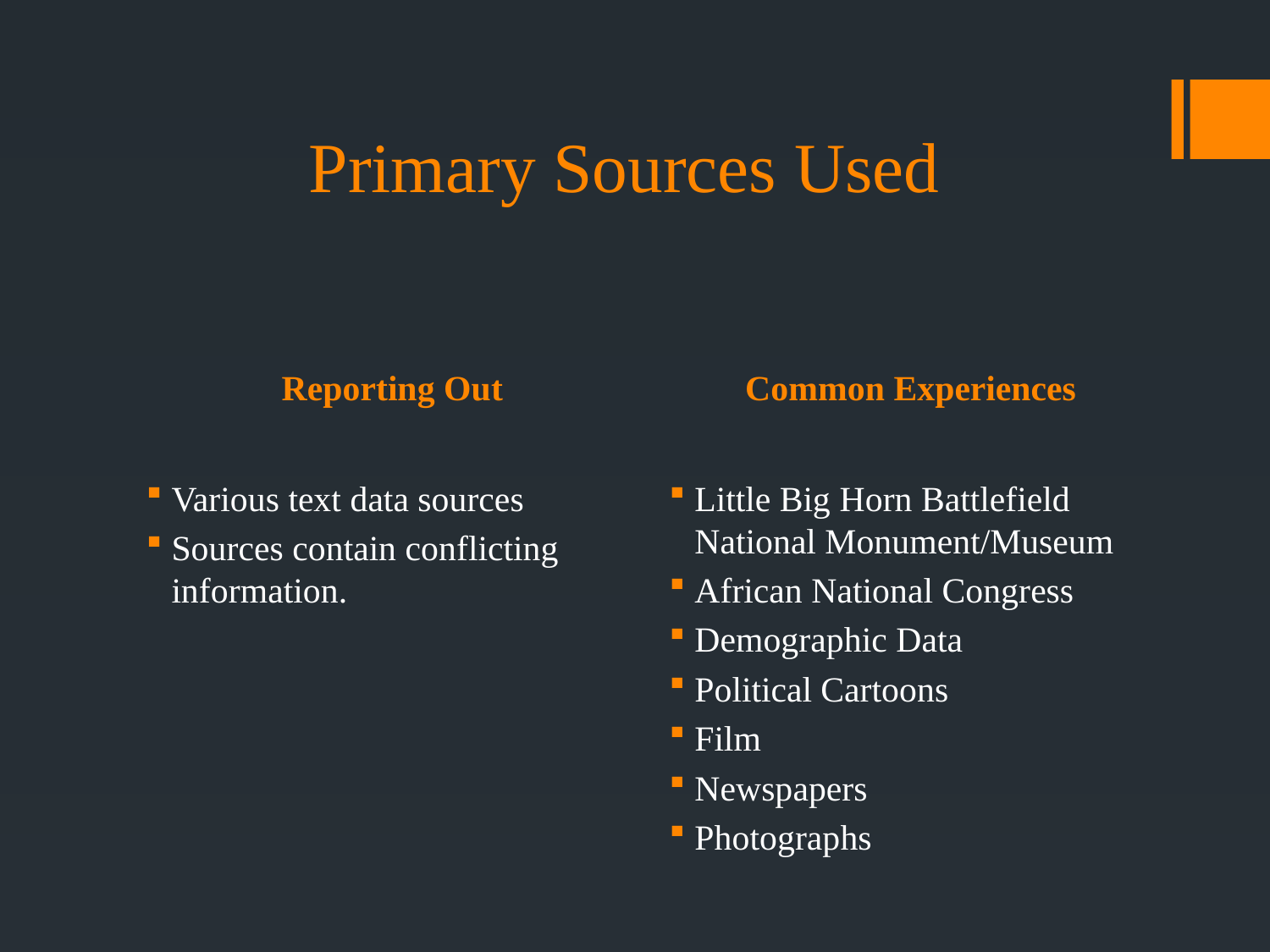

# Primary Sources Used
Reporting Out
Common Experiences
Various text data sources
Sources contain conflicting information.

Little Big Horn Battlefield National Monument/Museum
African National Congress
Demographic Data
Political Cartoons
Film
Newspapers
Photographs